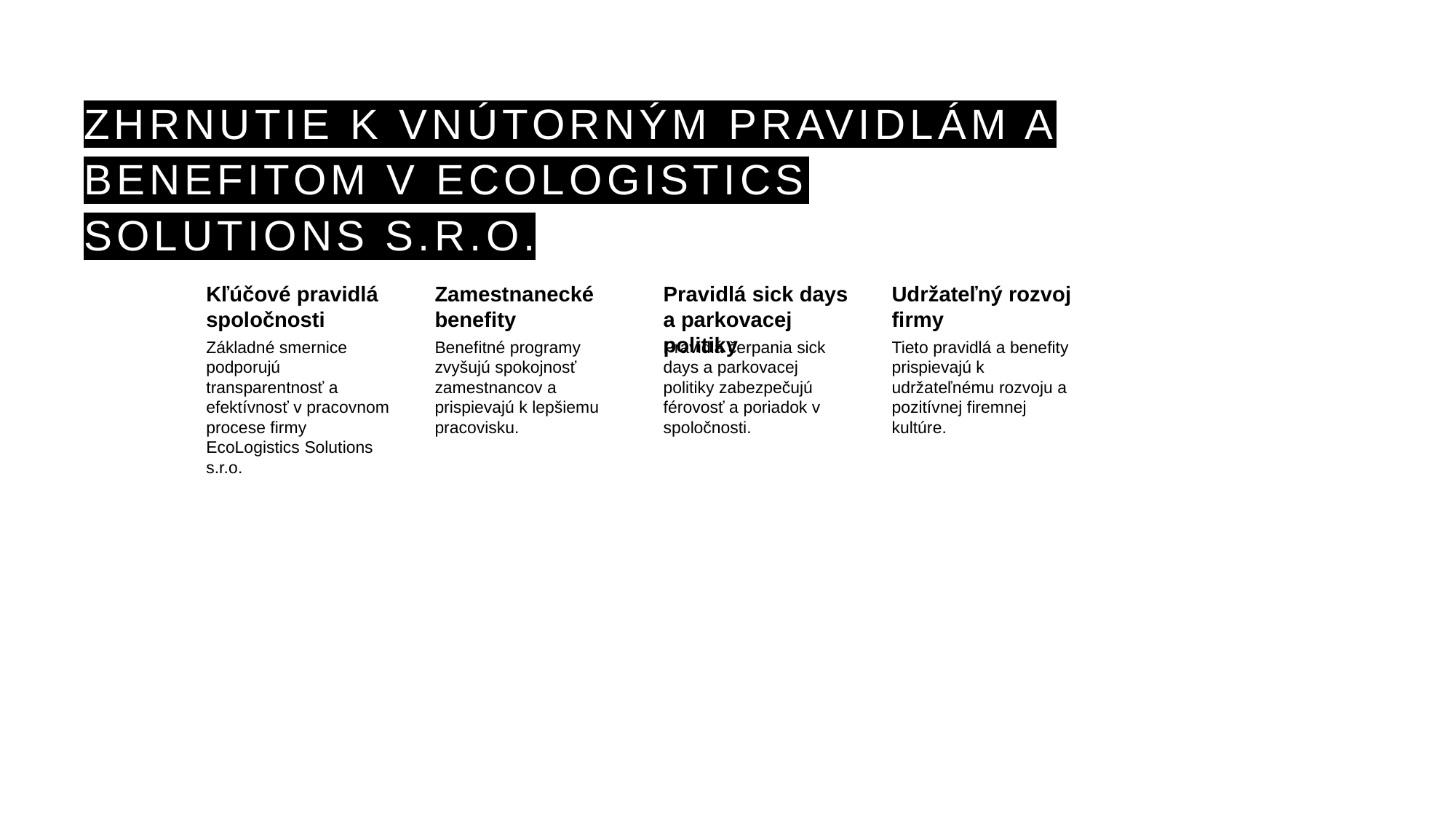

# Zhrnutie k vnútorným pravidlám a benefitom v EcoLogistics Solutions s.r.o.
Kľúčové pravidlá spoločnosti
Základné smernice podporujú transparentnosť a efektívnosť v pracovnom procese firmy EcoLogistics Solutions s.r.o.
Zamestnanecké benefity
Benefitné programy zvyšujú spokojnosť zamestnancov a prispievajú k lepšiemu pracovisku.
Pravidlá sick days a parkovacej politiky
Pravidlá čerpania sick days a parkovacej politiky zabezpečujú férovosť a poriadok v spoločnosti.
Udržateľný rozvoj firmy
Tieto pravidlá a benefity prispievajú k udržateľnému rozvoju a pozitívnej firemnej kultúre.